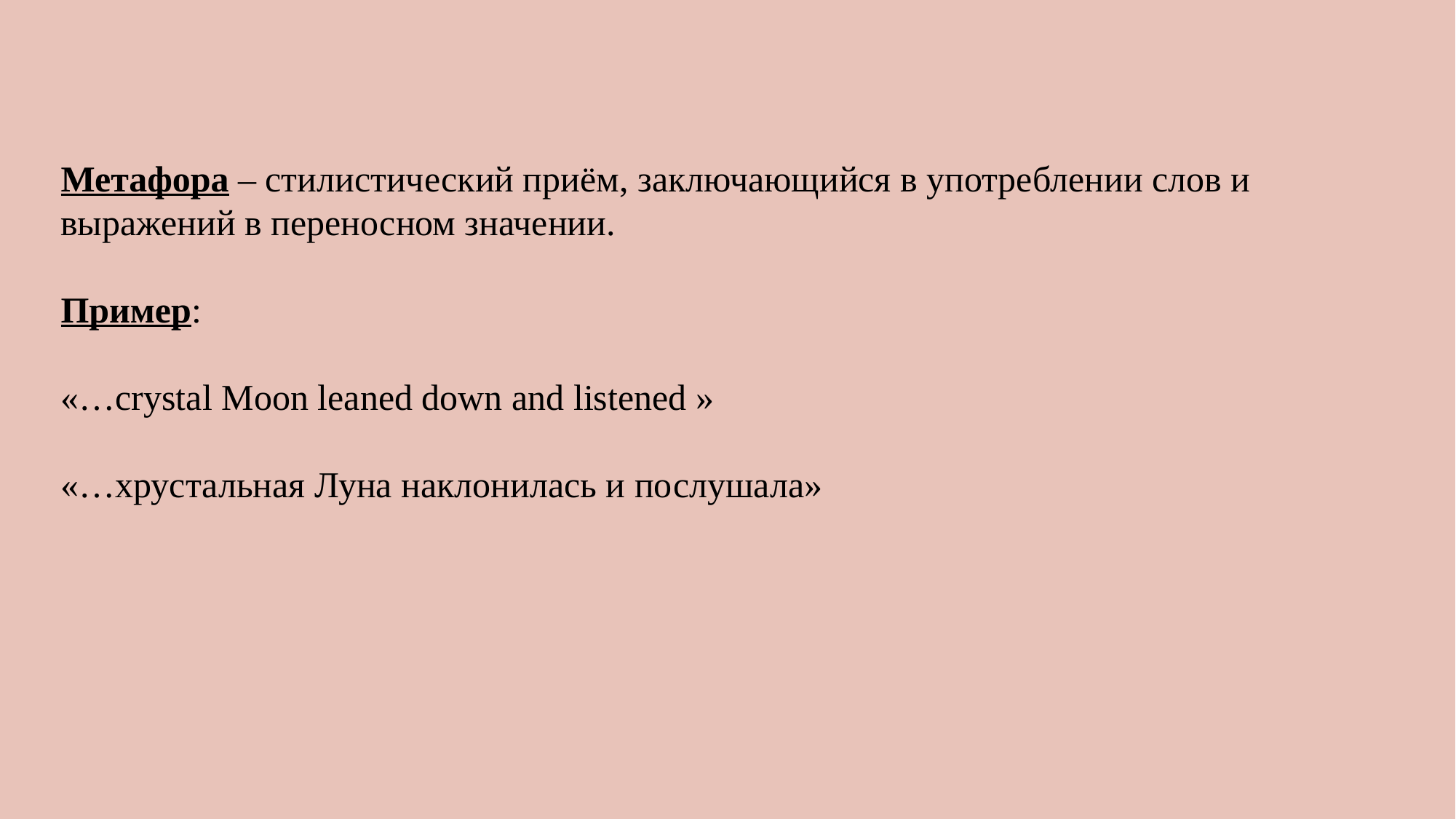

Метафора – стилистический приём, заключающийся в употреблении слов и выражений в переносном значении.

Пример:

«…crystal Moon leaned down and listened »

«…хрустальная Луна наклонилась и послушала»